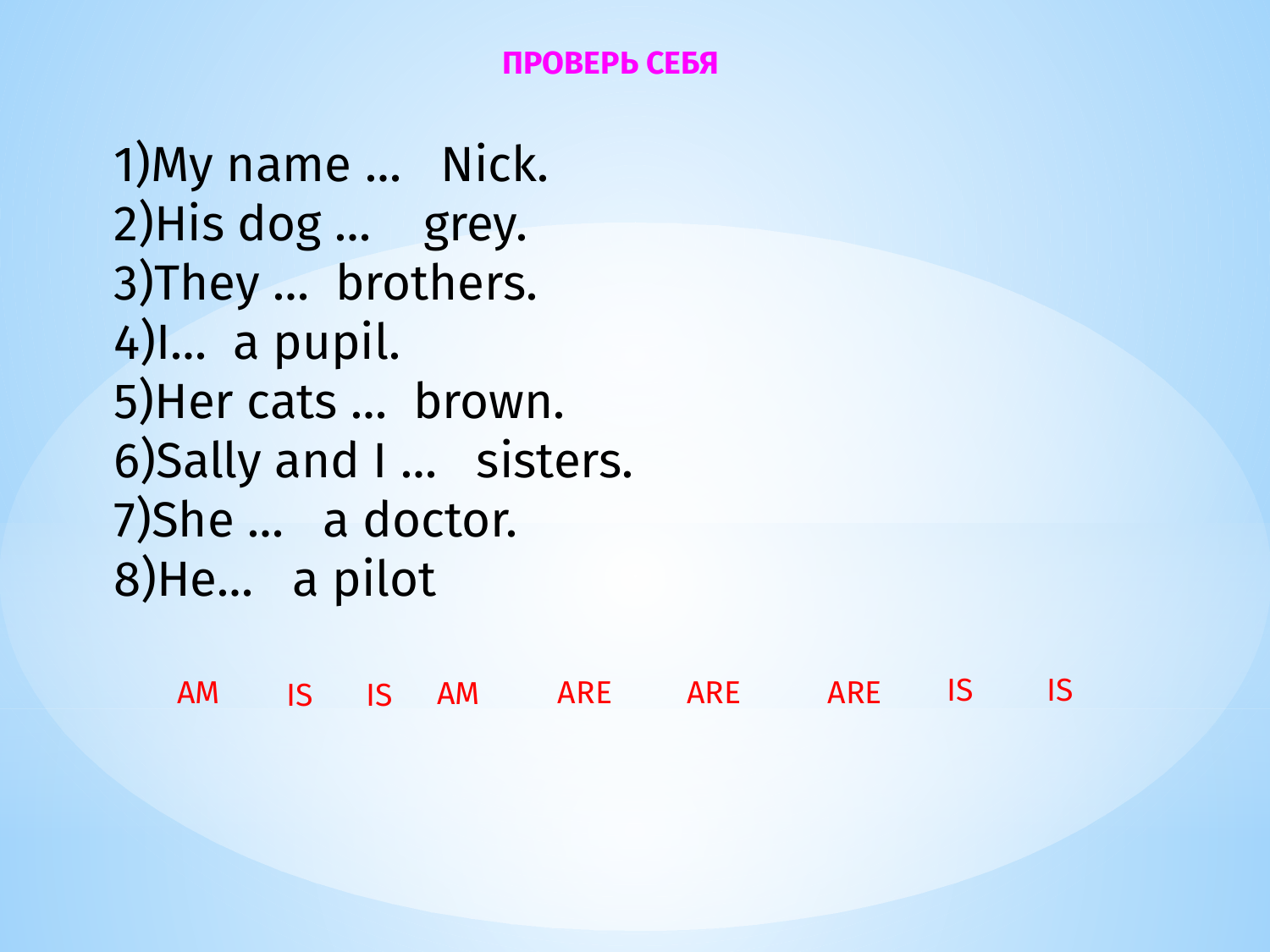

ПРОВЕРЬ СЕБЯ
My name …   Nick.
His dog …    grey.
They …  brothers.
I…  a pupil.
Her cats …  brown.
Sally and I …   sisters.
She …   a doctor.
He…   a pilot
IS
IS
ARE
ARE
ARE
AM
AM
IS
IS